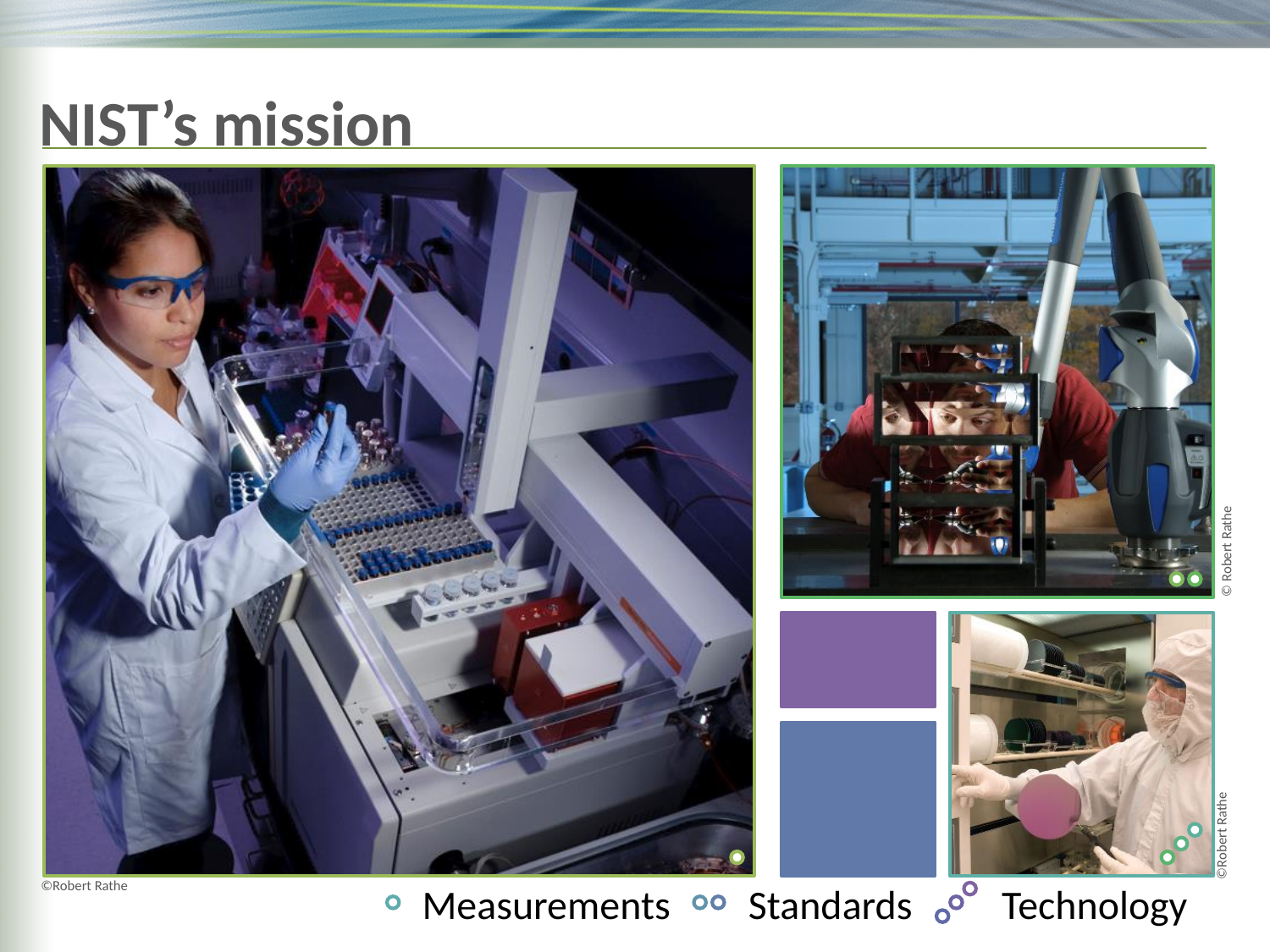

NIST’s mission
Measurements
Standards
Technology
© Robert Rathe

©Robert Rathe

©Robert Rathe